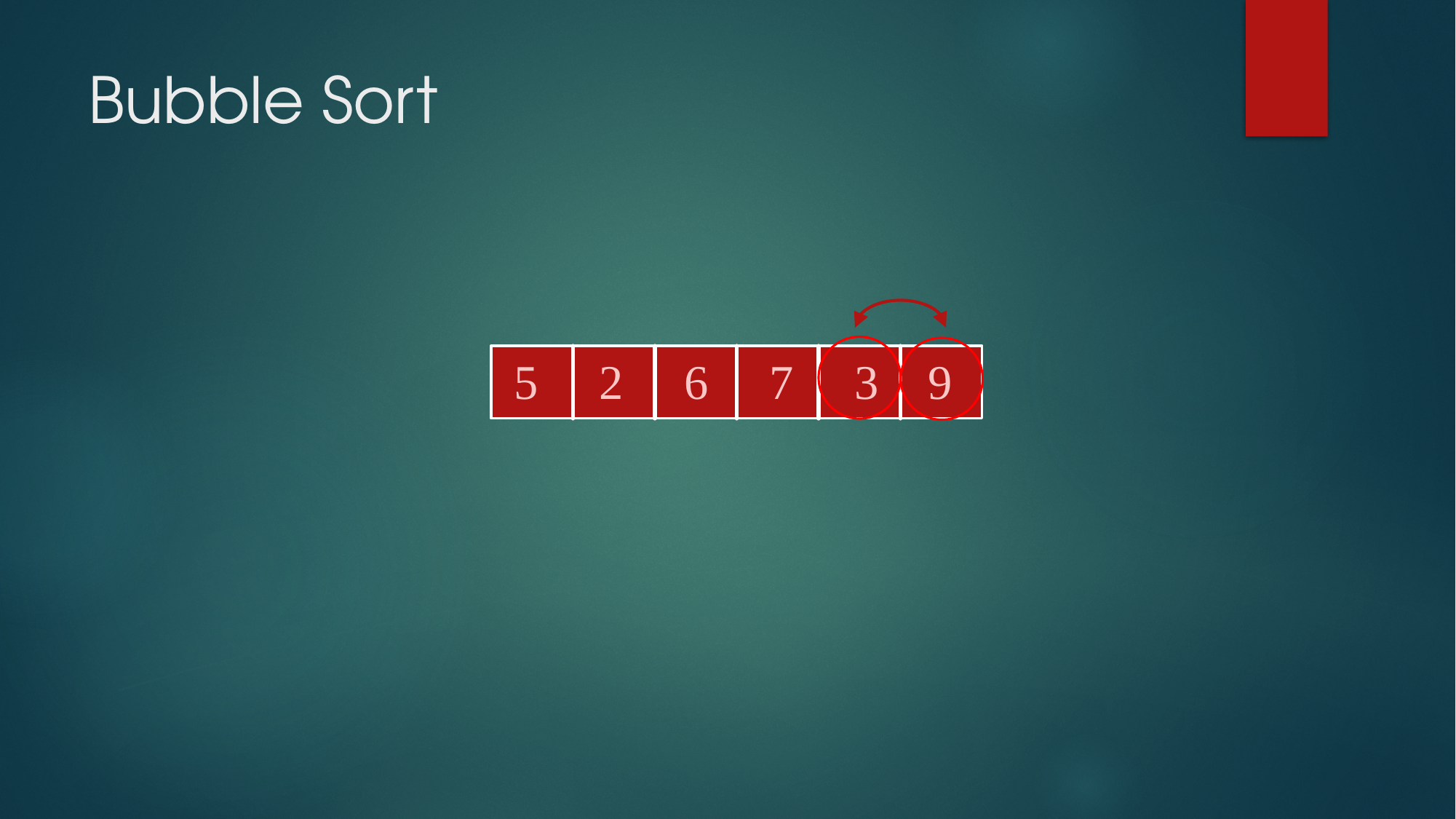

# Bubble Sort

 5     2     6     7     3    9